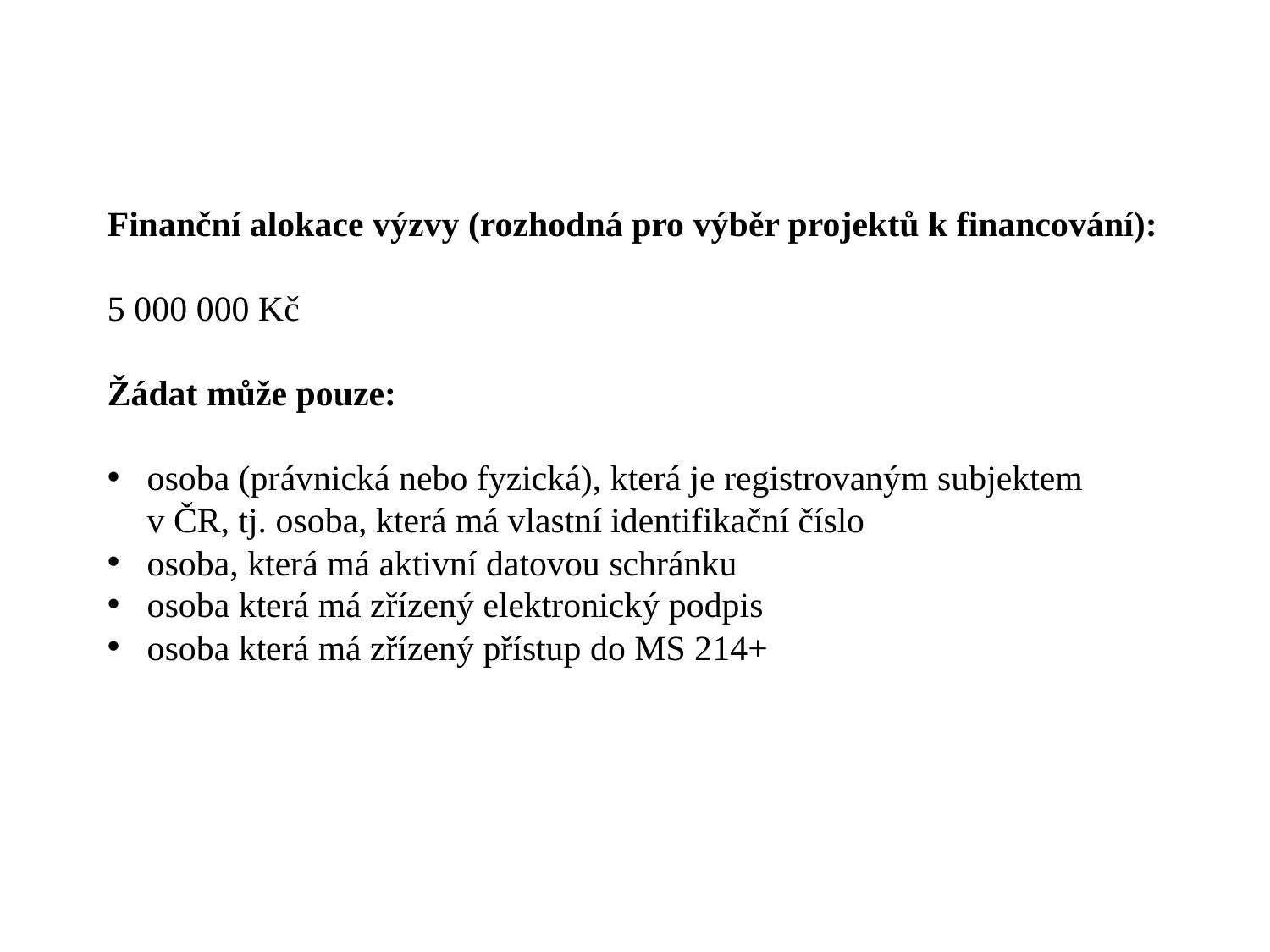

Finanční alokace výzvy (rozhodná pro výběr projektů k financování):

5 000 000 Kč

Žádat může pouze:

osoba (právnická nebo fyzická), která je registrovaným subjektem v ČR, tj. osoba, která má vlastní identifikační číslo
osoba, která má aktivní datovou schránku
osoba která má zřízený elektronický podpis
osoba která má zřízený přístup do MS 214+